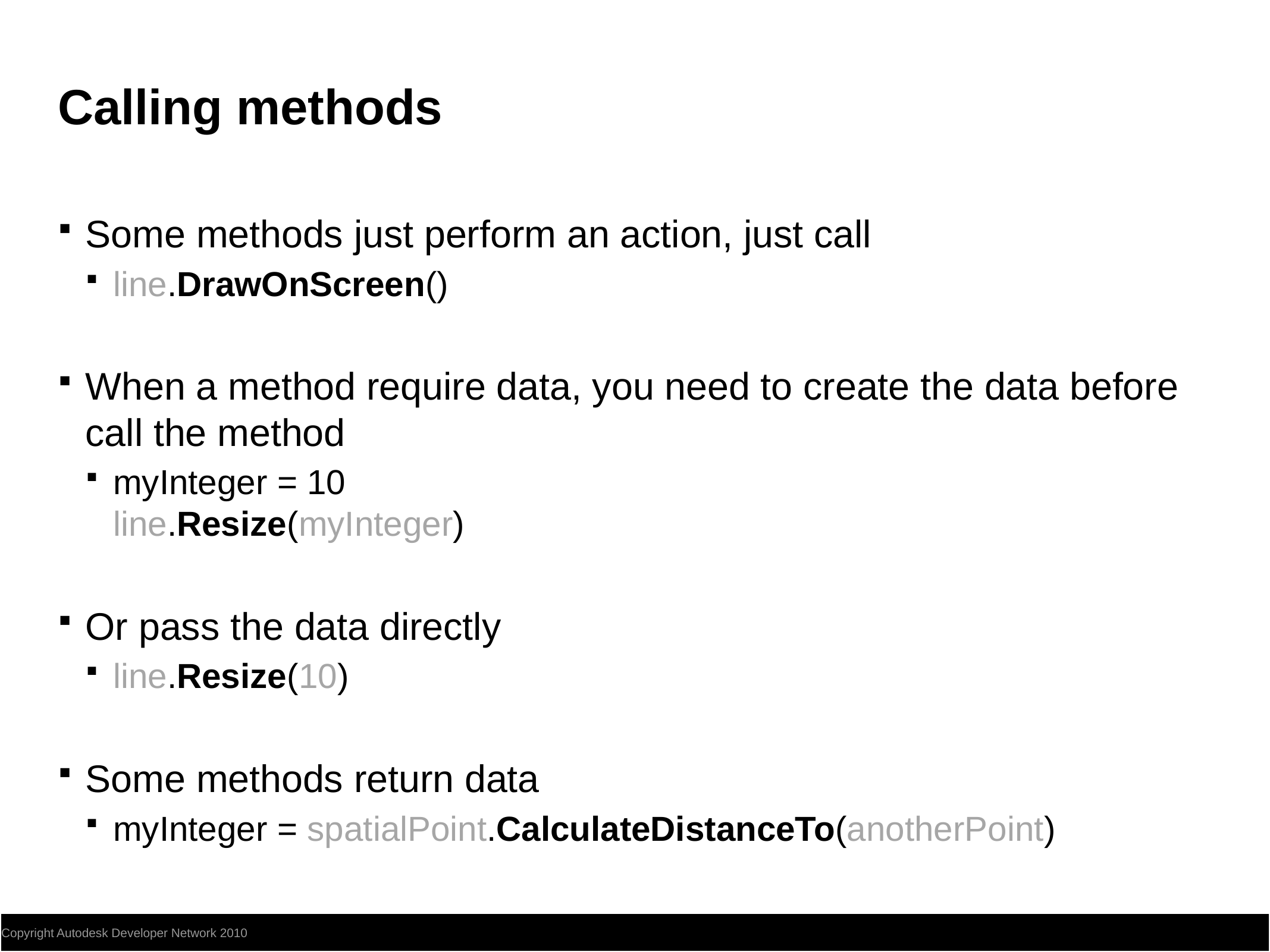

# Calling methods
Some methods just perform an action, just call
line.DrawOnScreen()

When a method require data, you need to create the data before call the method
myInteger = 10
line.Resize(myInteger)

Or pass the data directly
line.Resize(10)

Some methods return data
myInteger = spatialPoint.CalculateDistanceTo(anotherPoint)